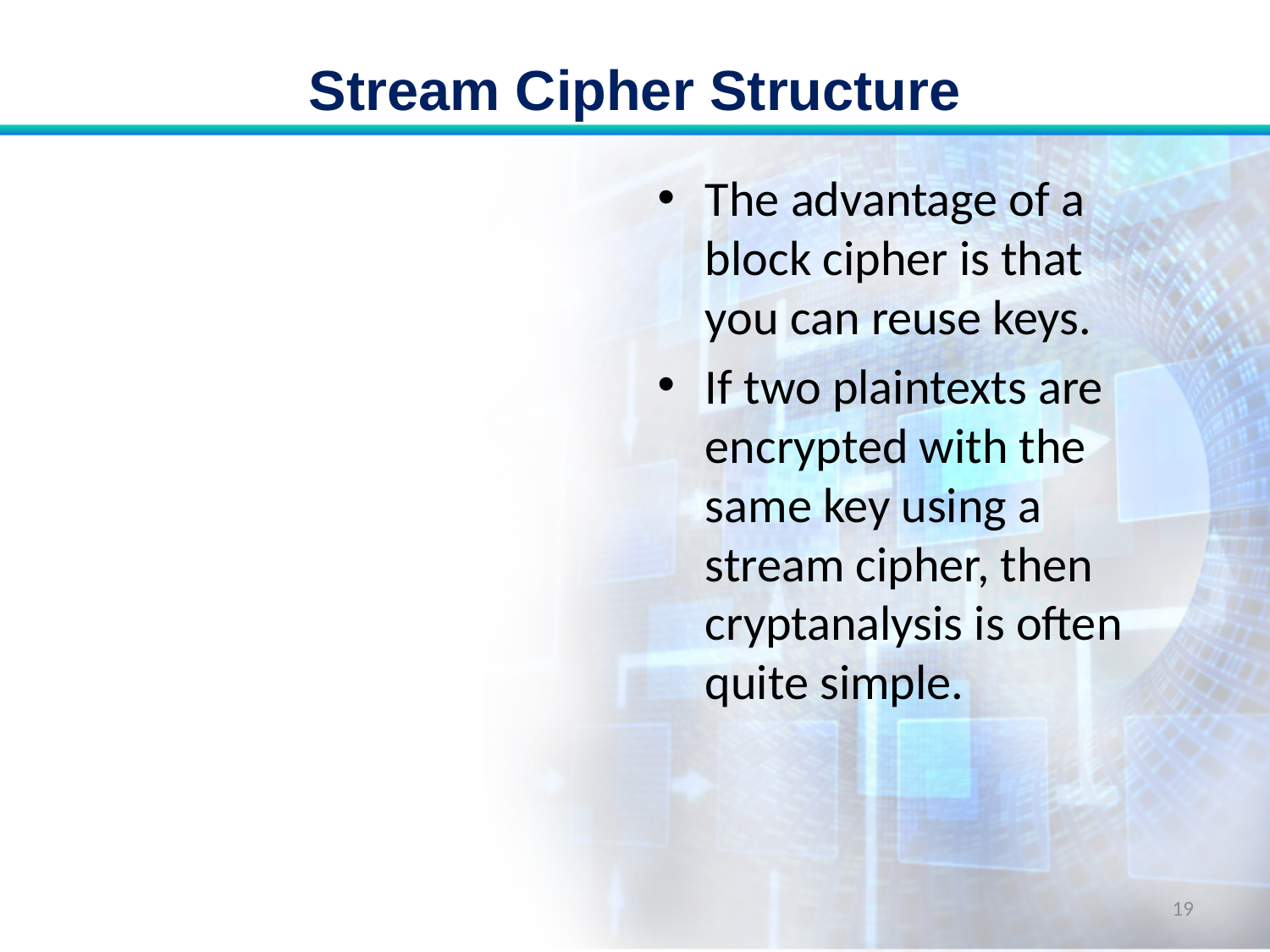

# Stream Cipher Structure
The advantage of a block cipher is that you can reuse keys.
If two plaintexts are encrypted with the same key using a stream cipher, then cryptanalysis is often quite simple.

19